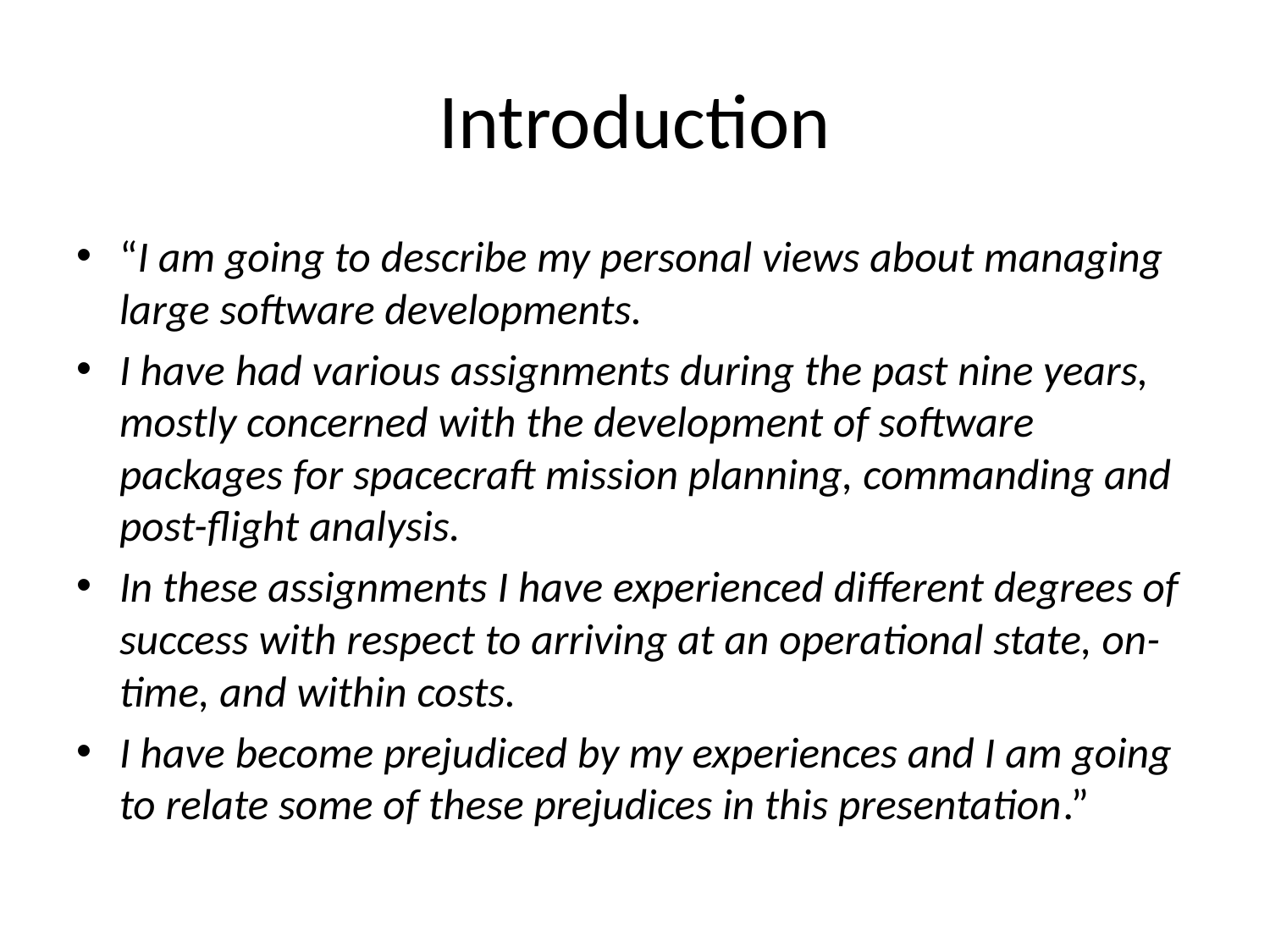

# Introduction
“I am going to describe my personal views about managing large software developments.
I have had various assignments during the past nine years, mostly concerned with the development of software packages for spacecraft mission planning, commanding and post-flight analysis.
In these assignments I have experienced different degrees of success with respect to arriving at an operational state, on-time, and within costs.
I have become prejudiced by my experiences and I am going to relate some of these prejudices in this presentation.”